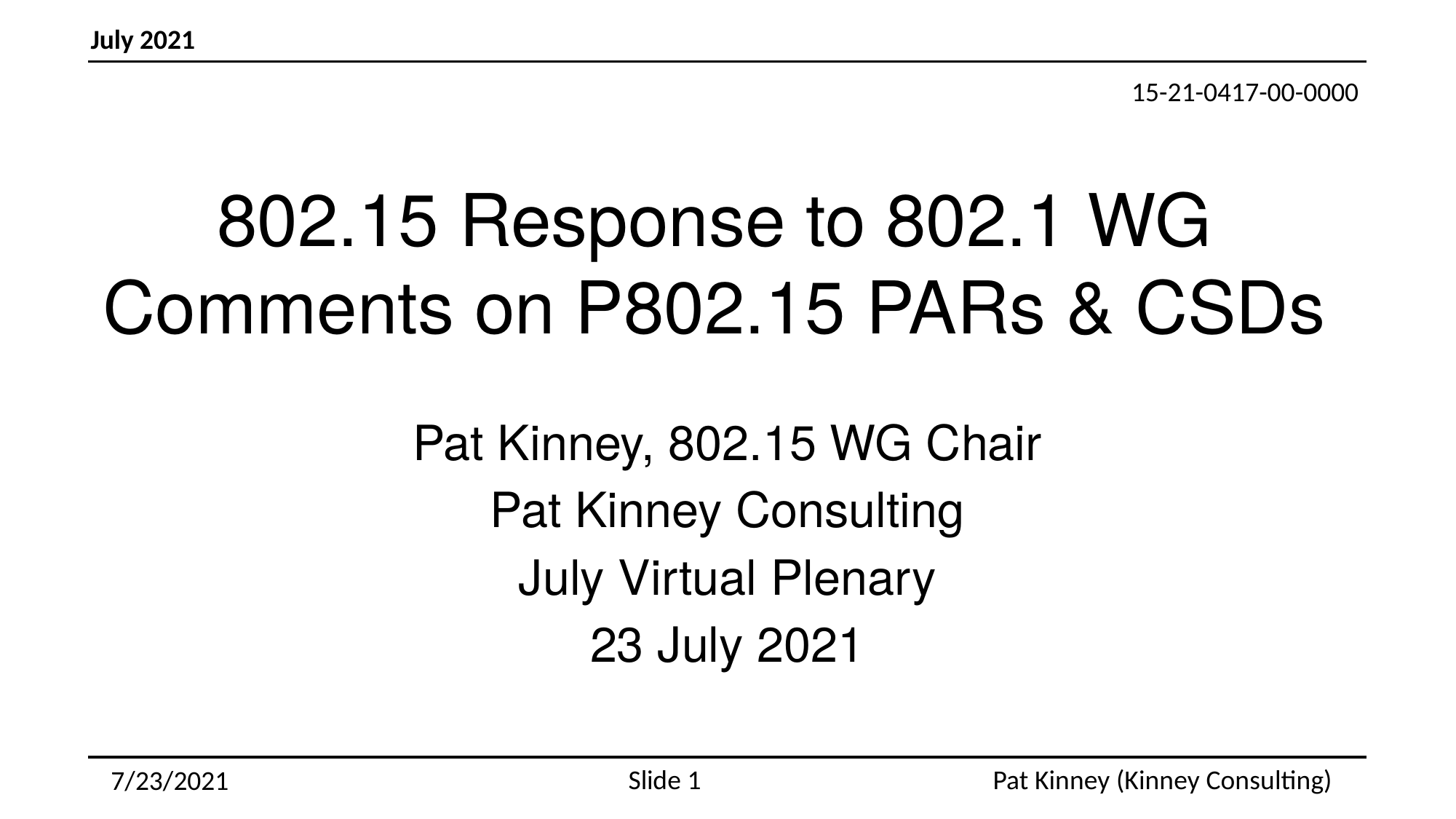

July 2021
802.15 Response to 802.1 WG
Comments on P802.15 PARs & CSDs
Pat Kinney, 802.15 WG Chair
Pat Kinney Consulting
July Virtual Plenary
23 July 2021

Slide 1
Pat Kinney (Kinney Consulting)
7/23/2021